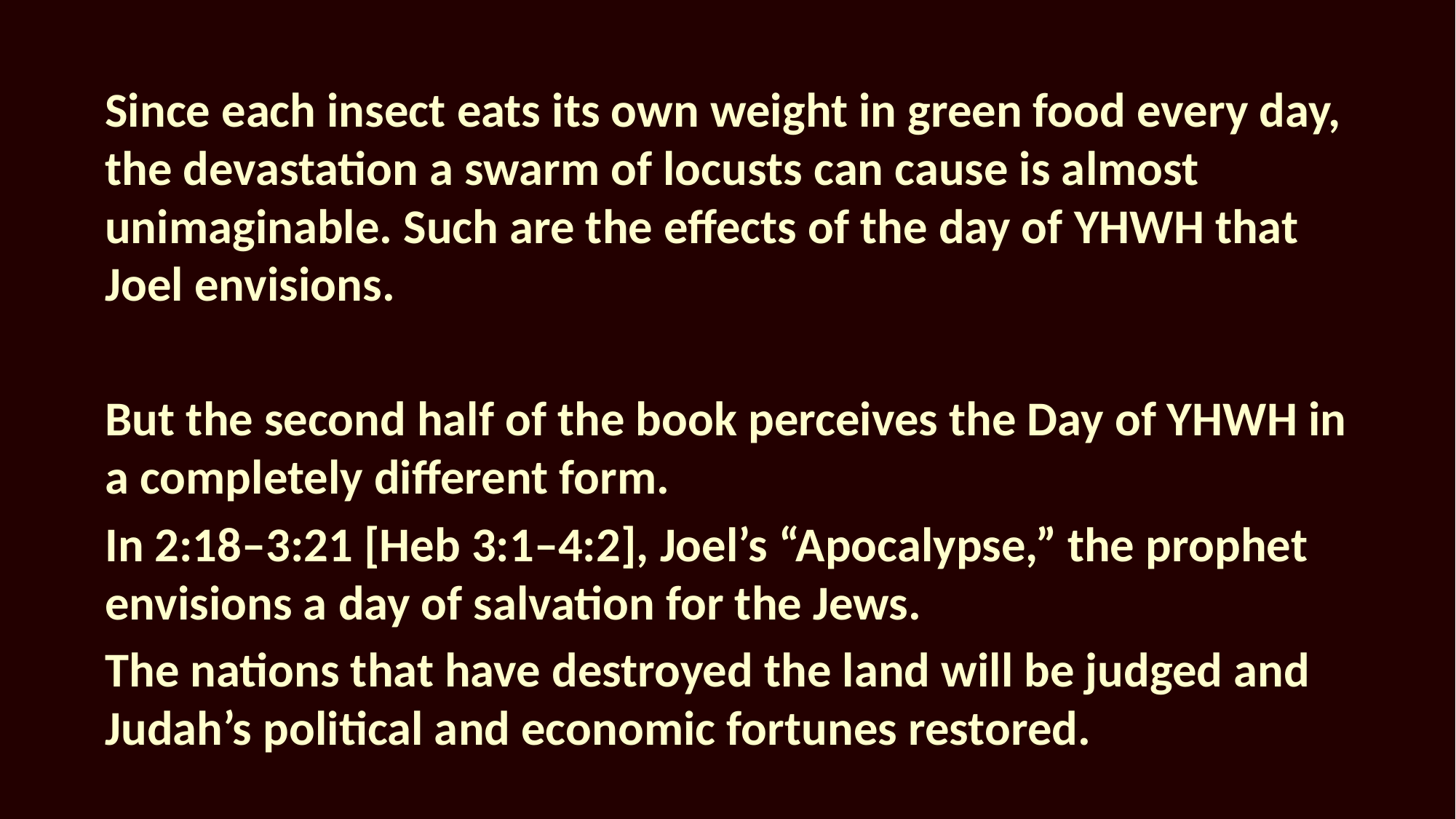

Since each insect eats its own weight in green food every day, the devastation a swarm of locusts can cause is almost unimaginable. Such are the effects of the day of YHWH that Joel envisions.

But the second half of the book perceives the Day of YHWH in a completely different form.
In 2:18–3:21 [Heb 3:1–4:2], Joel’s “Apocalypse,” the prophet envisions a day of salvation for the Jews.
The nations that have destroyed the land will be judged and Judah’s political and economic fortunes restored.